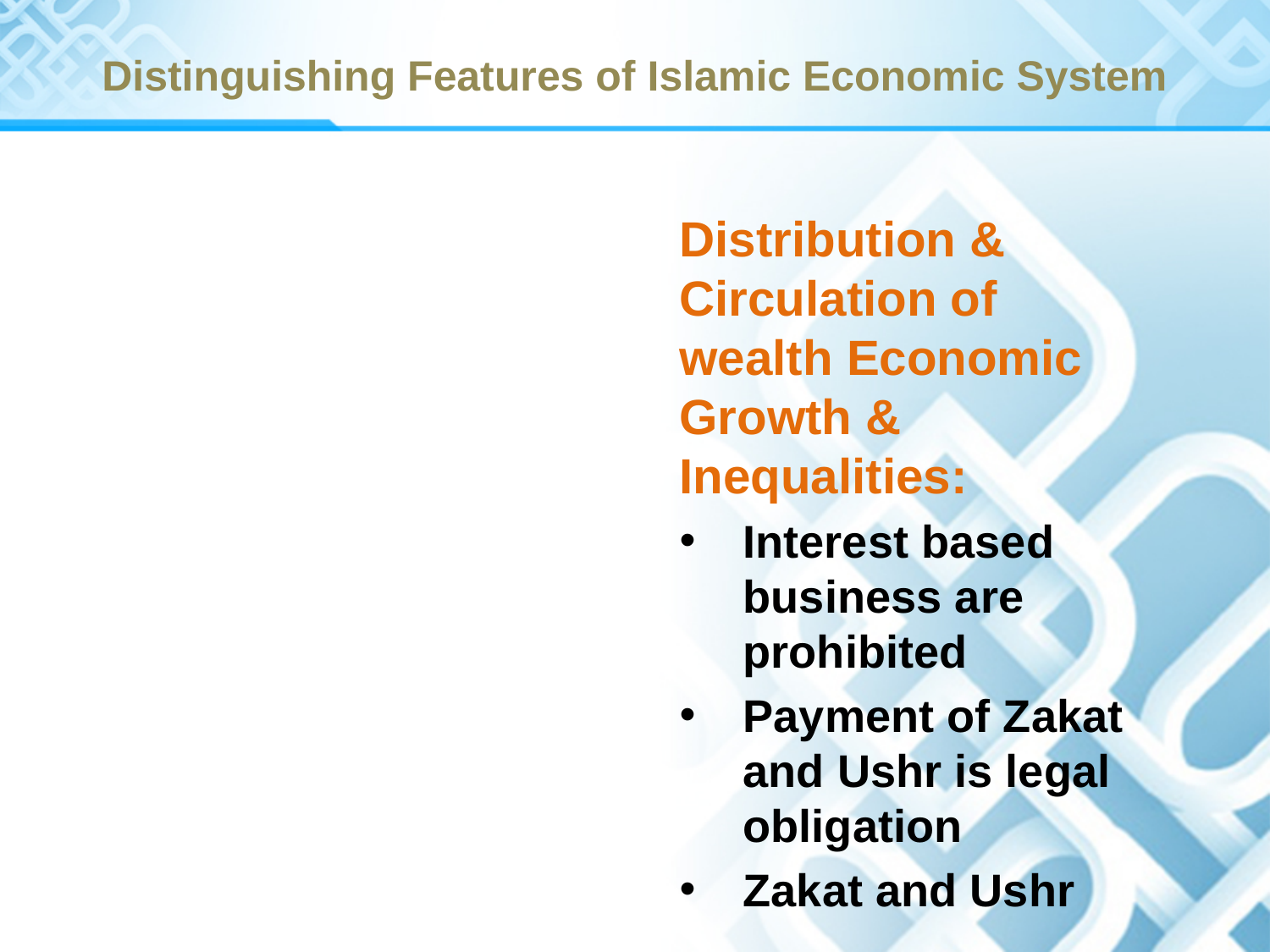

Distinguishing Features of Islamic Economic System
Distribution & Circulation of wealth Economic Growth & Inequalities:
Interest based business are prohibited
Payment of Zakat and Ushr is legal obligation
Zakat and Ushr